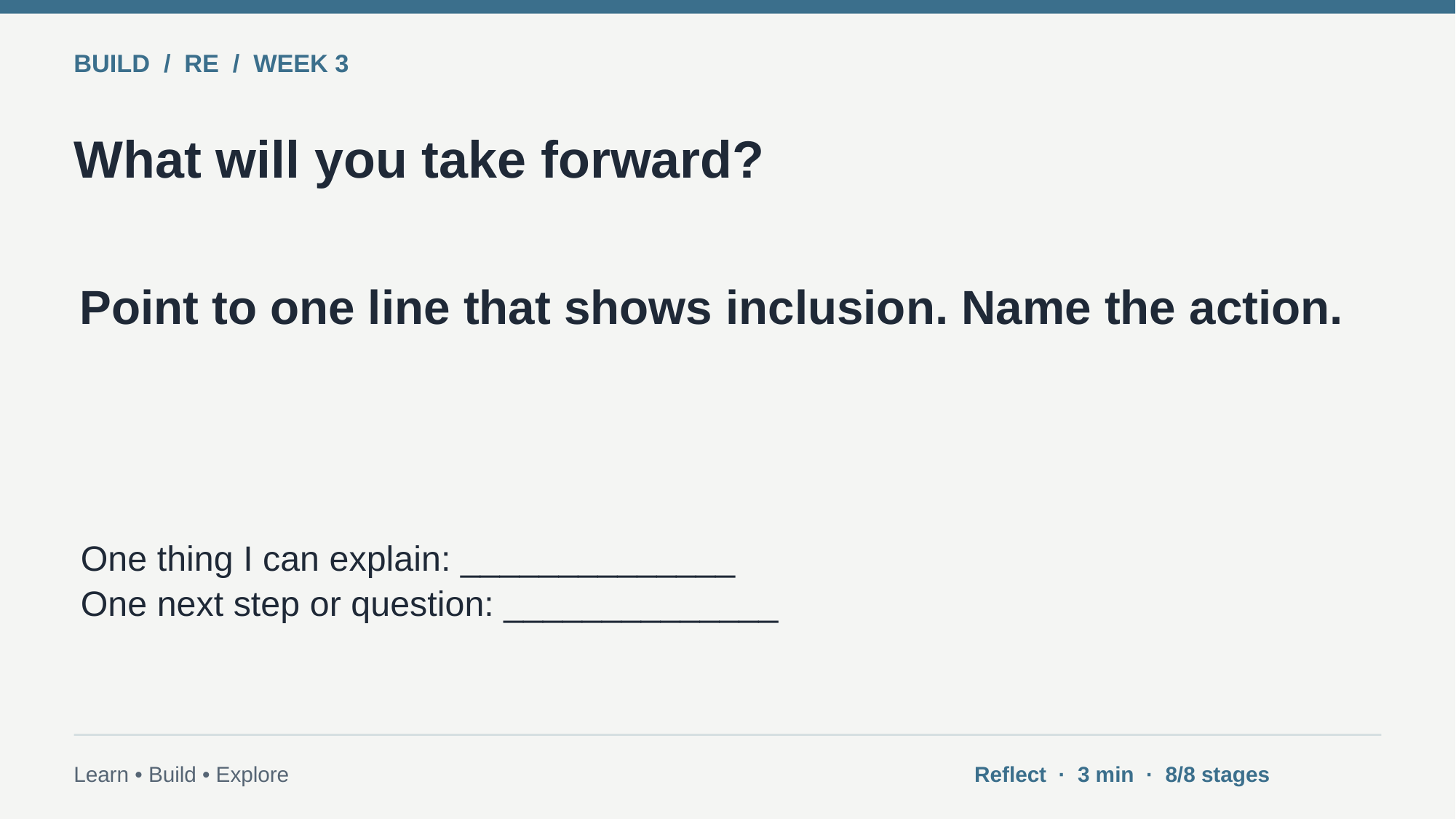

BUILD  /  RE  /  WEEK 3
What will you take forward?
Point to one line that shows inclusion. Name the action.
One thing I can explain: ______________
One next step or question: ______________

Learn • Build • Explore
Reflect  ·  3 min  ·  8/8 stages